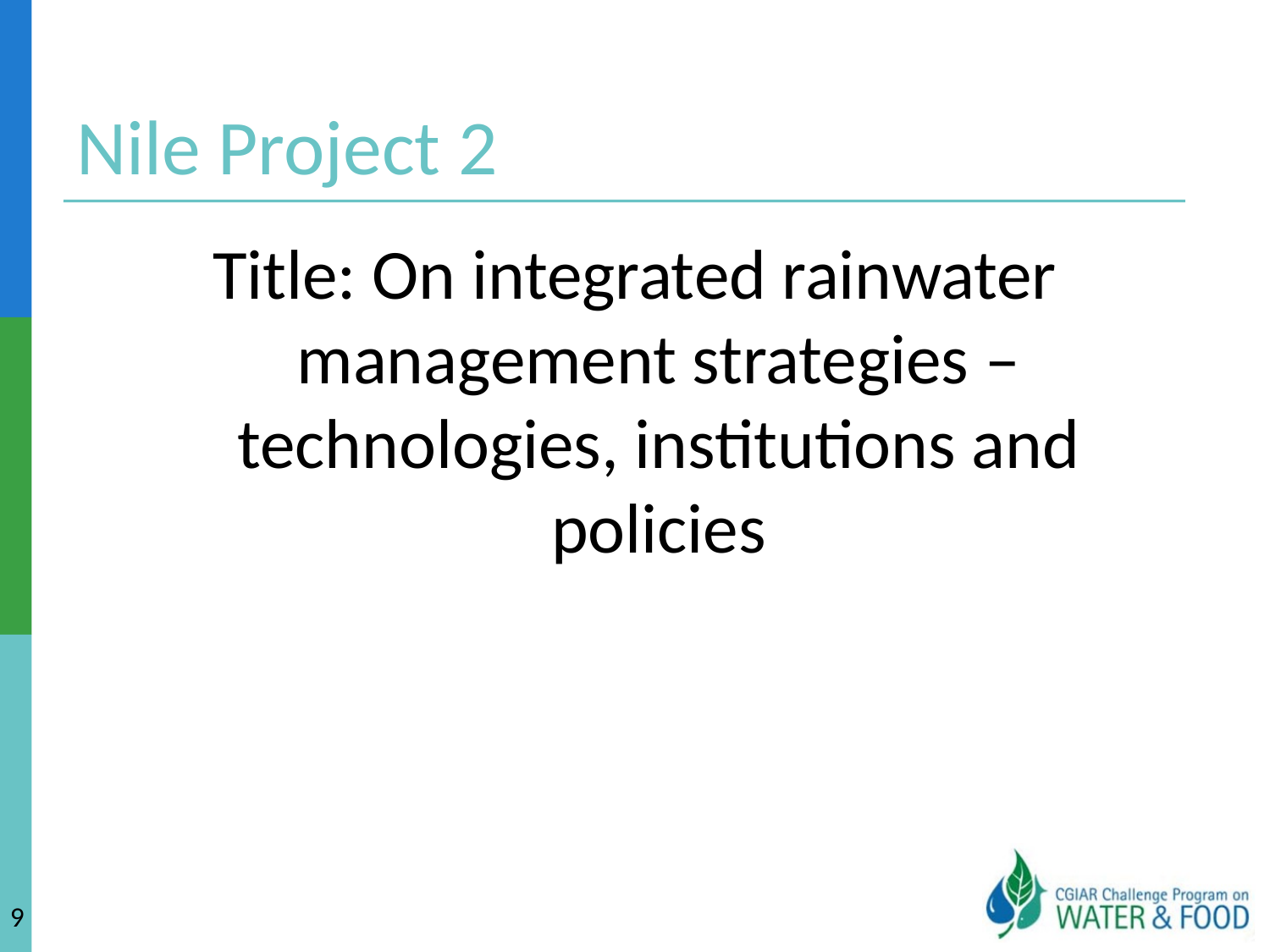

# Nile Project 2
Title: On integrated rainwater management strategies – technologies, institutions and policies

9